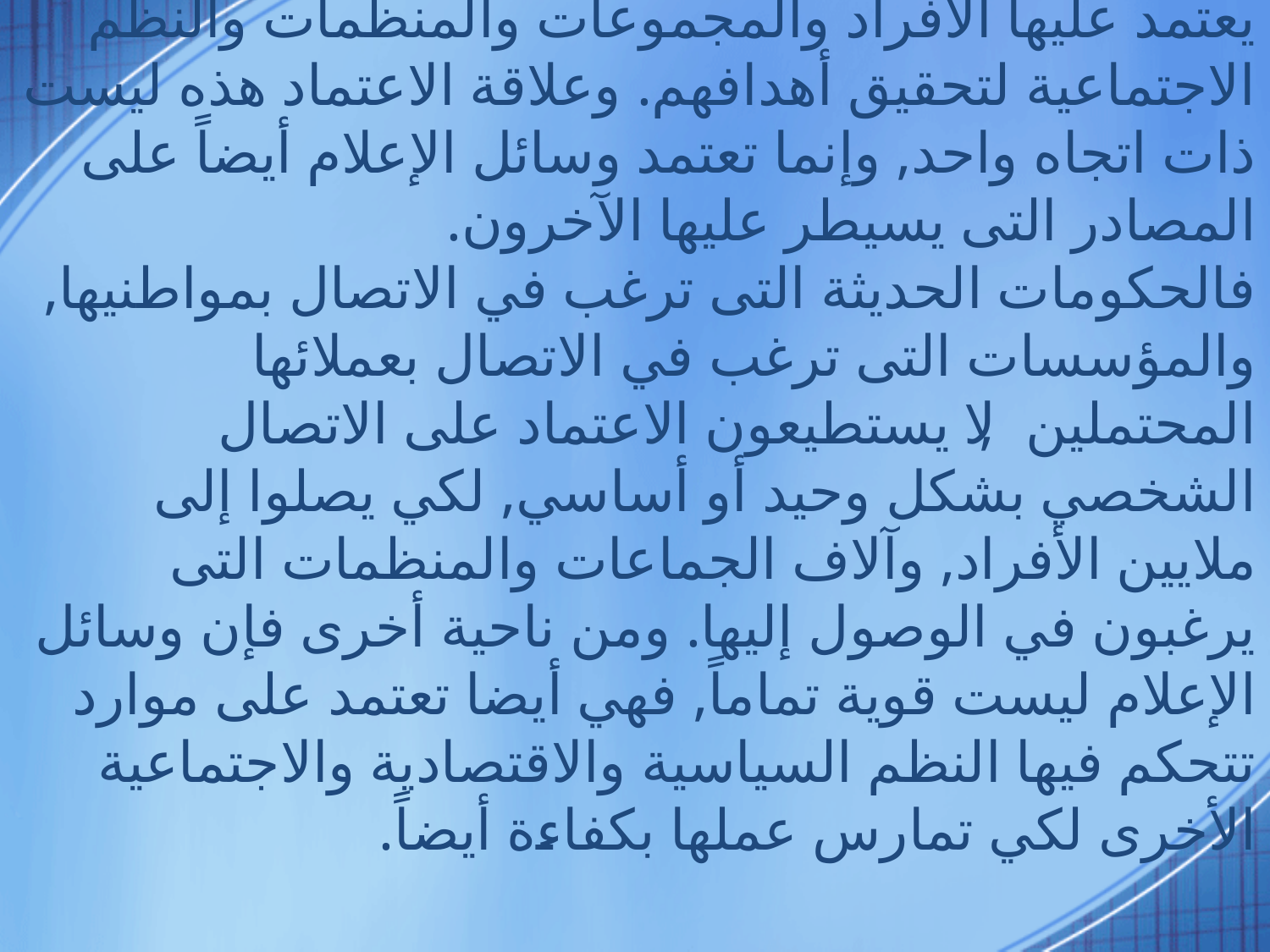

# الاعتماد المتبادل بين وسائل الإعلام والنظام الاجتماعي: تكمن قوة وسائل في سيطرتها على مصادر معلومات يعتمد عليها الأفراد والمجموعات والمنظمات والنظم الاجتماعية لتحقيق أهدافهم. وعلاقة الاعتماد هذه ليست ذات اتجاه واحد, وإنما تعتمد وسائل الإعلام أيضاً على المصادر التى يسيطر عليها الآخرون. فالحكومات الحديثة التى ترغب في الاتصال بمواطنيها, والمؤسسات التى ترغب في الاتصال بعملائها المحتملين, لا يستطيعون الاعتماد على الاتصال الشخصي بشكل وحيد أو أساسي, لكي يصلوا إلى ملايين الأفراد, وآلاف الجماعات والمنظمات التى يرغبون في الوصول إليها. ومن ناحية أخرى فإن وسائل الإعلام ليست قوية تماماً, فهي أيضا تعتمد على موارد تتحكم فيها النظم السياسية والاقتصادية والاجتماعية الأخرى لكي تمارس عملها بكفاءة أيضاً.